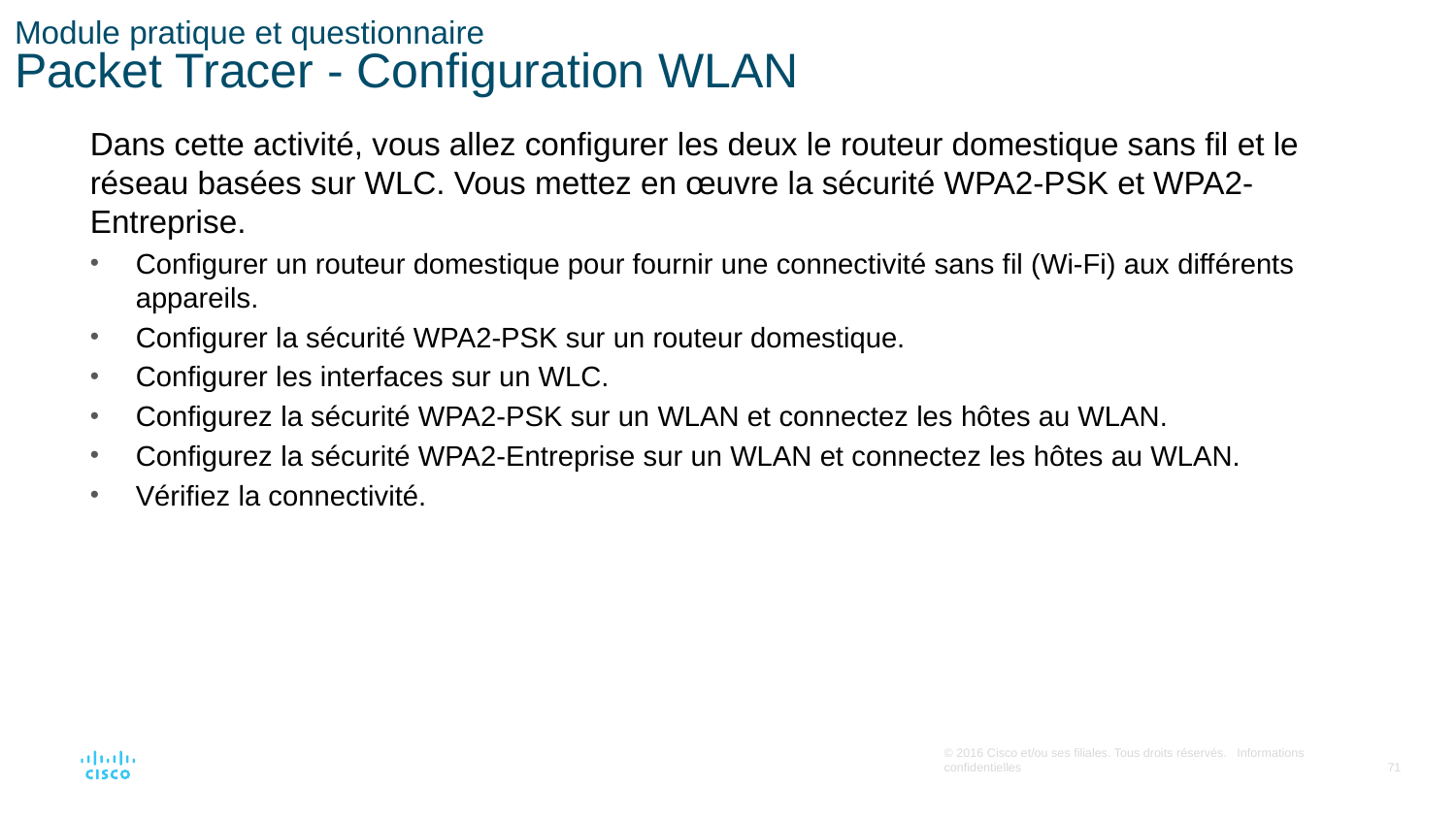

# Module pratique et questionnaire Packet Tracer - Configuration WLAN
Dans cette activité, vous allez configurer les deux le routeur domestique sans fil et le réseau basées sur WLC. Vous mettez en œuvre la sécurité WPA2-PSK et WPA2-Entreprise.
Configurer un routeur domestique pour fournir une connectivité sans fil (Wi-Fi) aux différents appareils.
Configurer la sécurité WPA2-PSK sur un routeur domestique.
Configurer les interfaces sur un WLC.
Configurez la sécurité WPA2-PSK sur un WLAN et connectez les hôtes au WLAN.
Configurez la sécurité WPA2-Entreprise sur un WLAN et connectez les hôtes au WLAN.
Vérifiez la connectivité.